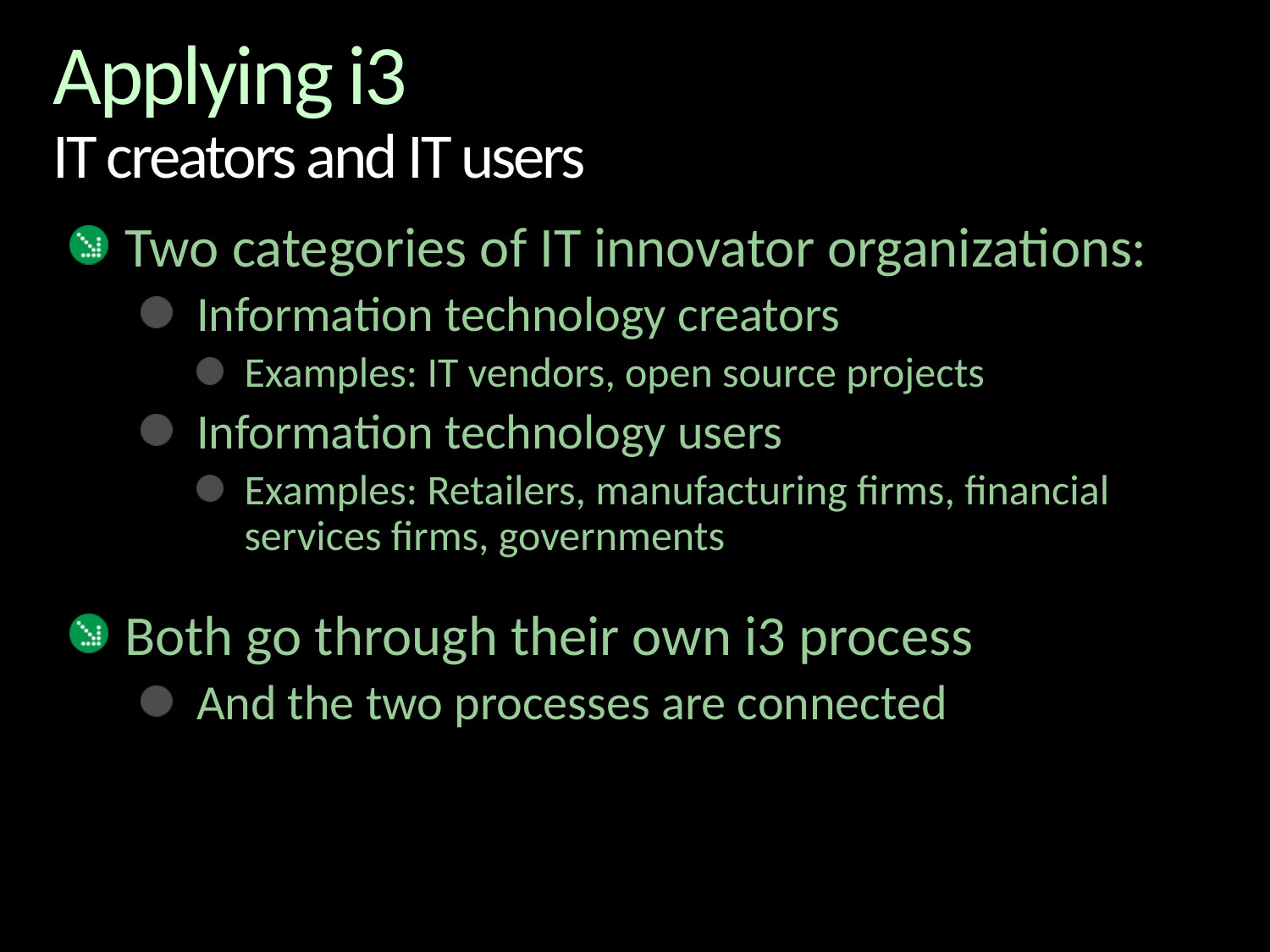

# Applying i3 IT creators and IT users
Two categories of IT innovator organizations:
Information technology creators
Examples: IT vendors, open source projects
Information technology users
Examples: Retailers, manufacturing firms, financial services firms, governments

Both go through their own i3 process
And the two processes are connected